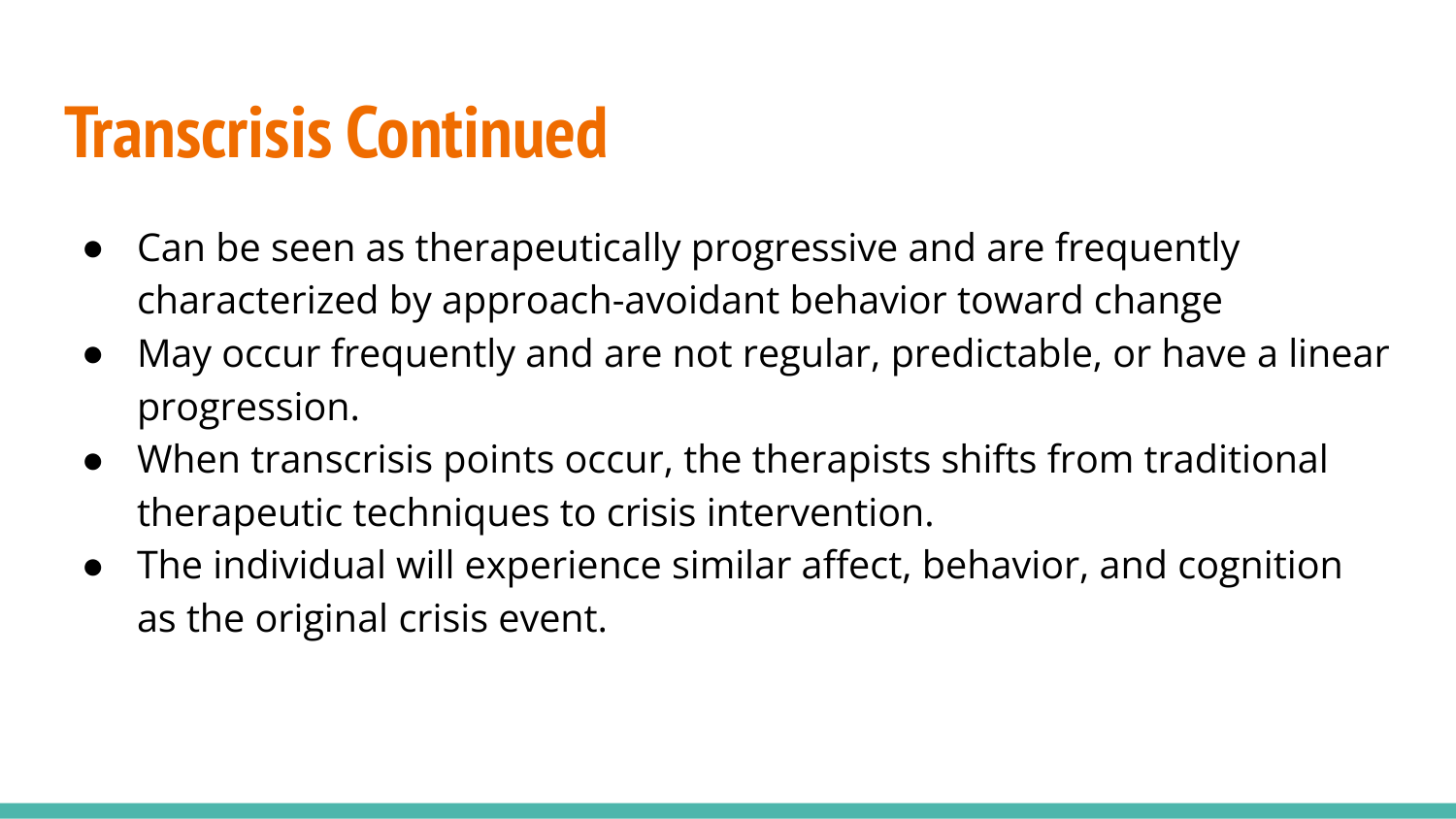

# Transcrisis Continued
Can be seen as therapeutically progressive and are frequently characterized by approach-avoidant behavior toward change
May occur frequently and are not regular, predictable, or have a linear progression.
When transcrisis points occur, the therapists shifts from traditional therapeutic techniques to crisis intervention.
The individual will experience similar affect, behavior, and cognition as the original crisis event.